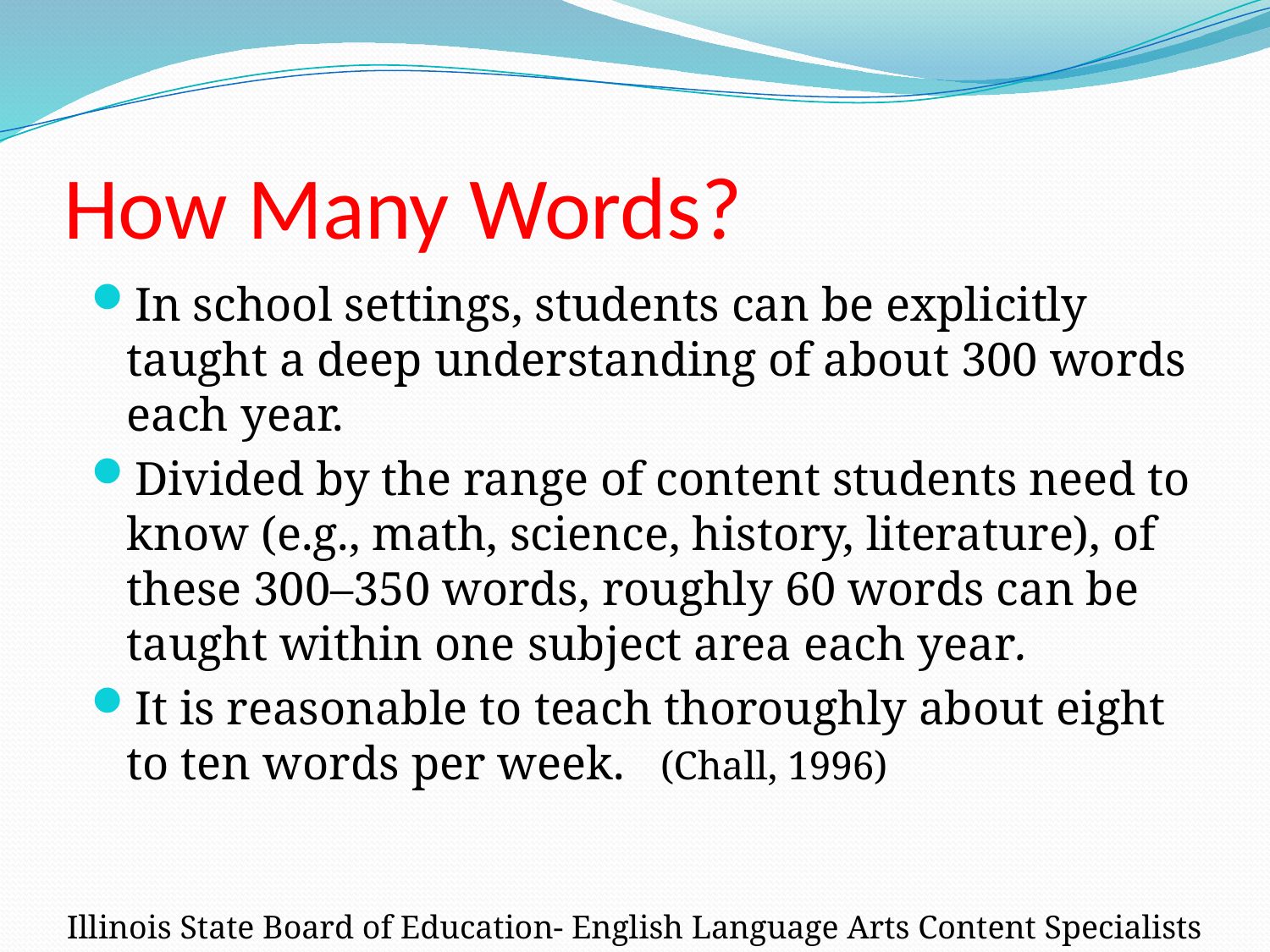

# How Many Words?
In school settings, students can be explicitly taught a deep understanding of about 300 words each year.
Divided by the range of content students need to know (e.g., math, science, history, literature), of these 300–350 words, roughly 60 words can be taught within one subject area each year.
It is reasonable to teach thoroughly about eight to ten words per week.   (Chall, 1996)

Illinois State Board of Education- English Language Arts Content Specialists